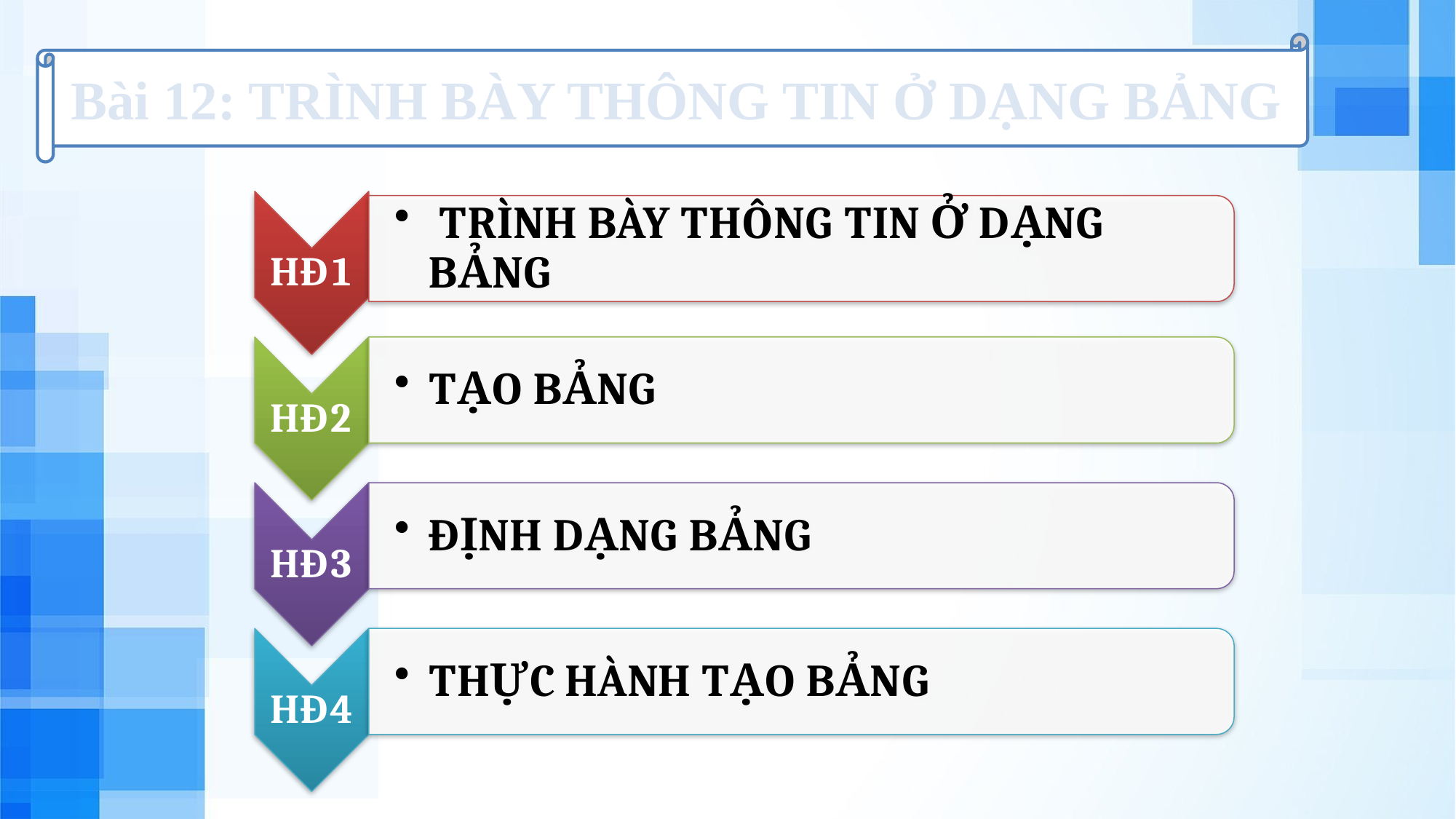

Bài 12: TRÌNH BÀY THÔNG TIN Ở DẠNG BẢNG
HĐ1
 TRÌNH BÀY THÔNG TIN Ở DẠNG BẢNG
HĐ2
TẠO BẢNG
HĐ3
ĐỊNH DẠNG BẢNG
HĐ4
THỰC HÀNH TẠO BẢNG